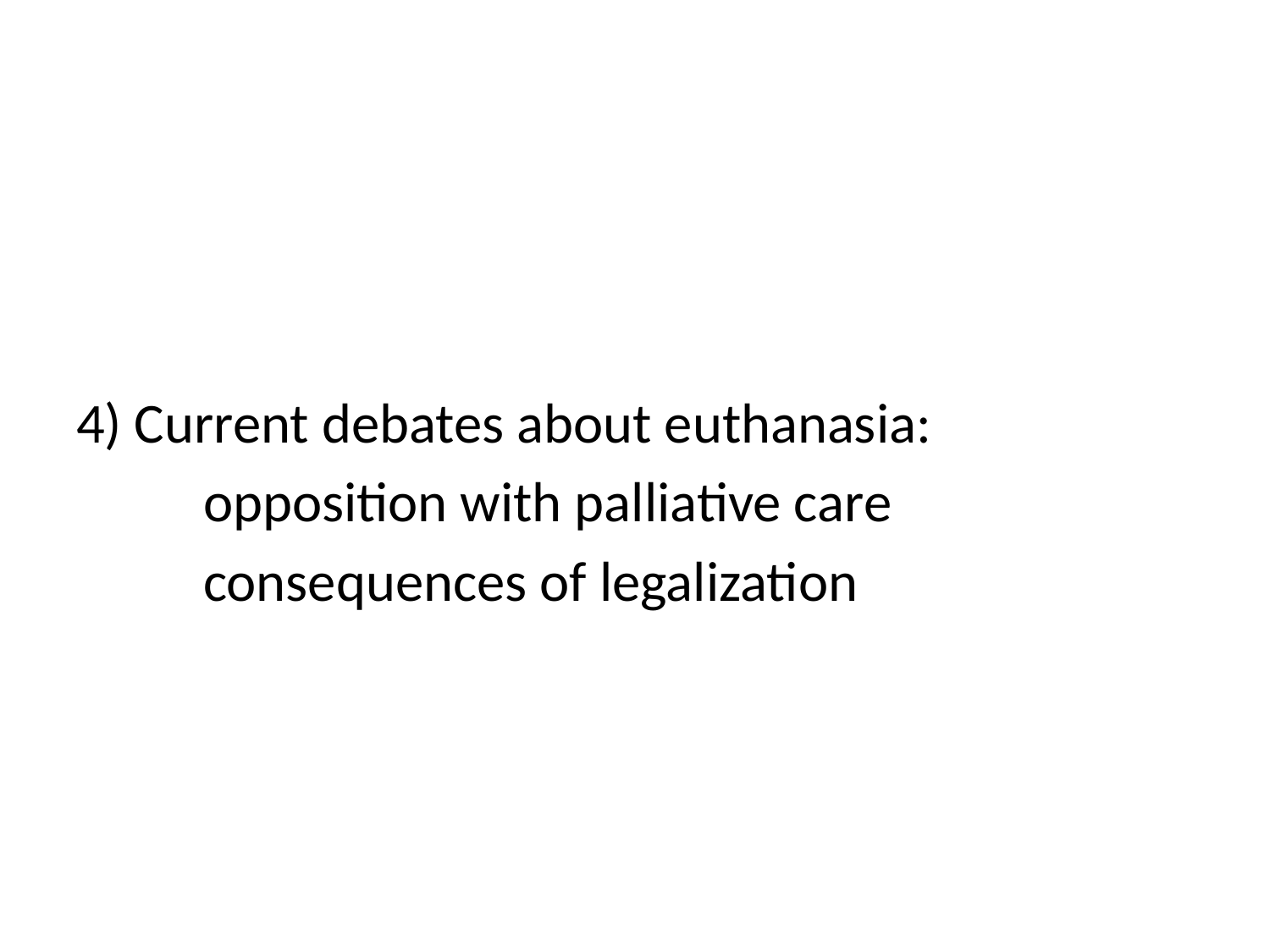

#

4) Current debates about euthanasia:
	opposition with palliative care
	consequences of legalization